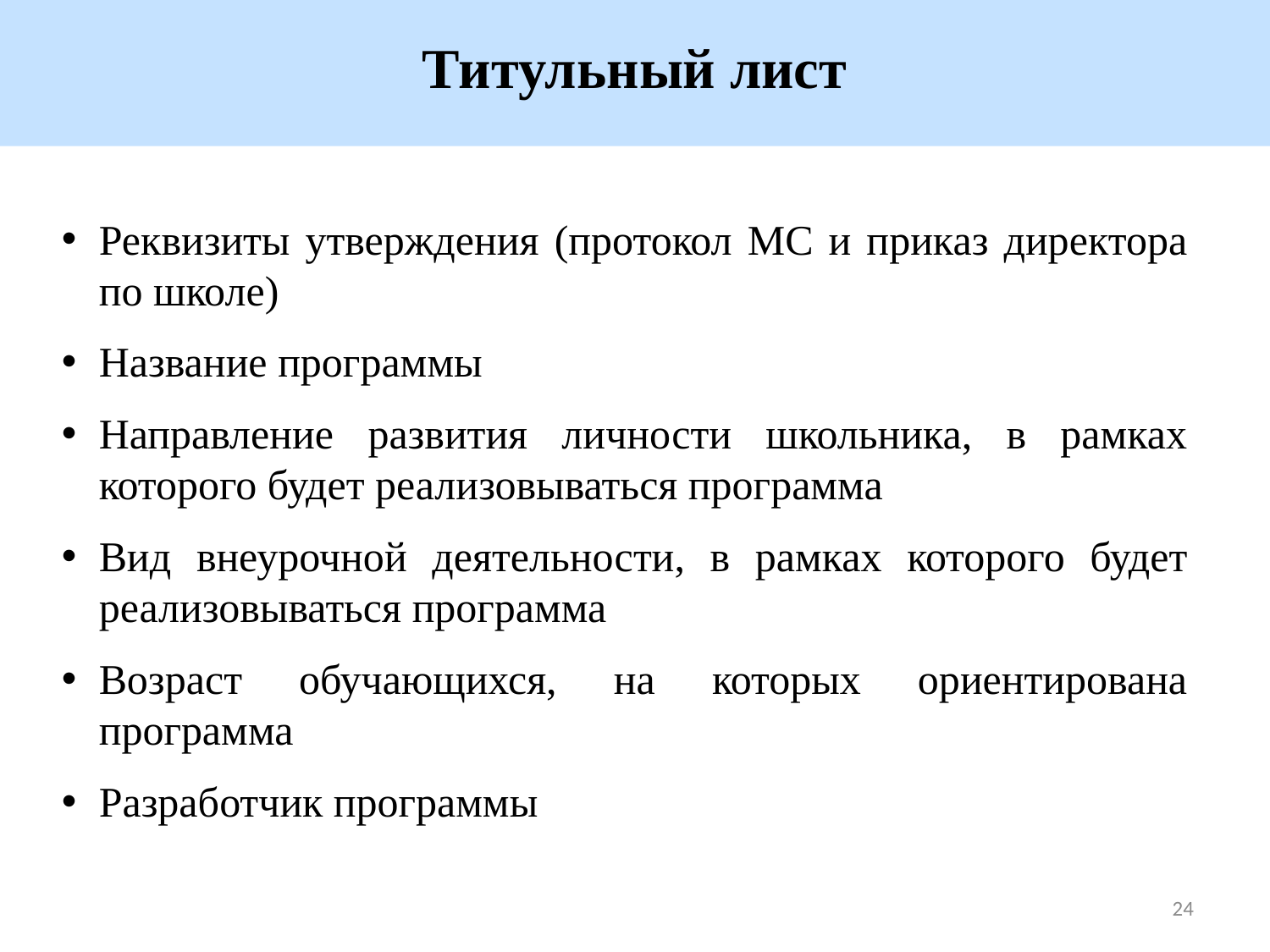

Титульный лист
Реквизиты утверждения (протокол МС и приказ директора по школе)

Название программы

Направление развития личности школьника, в рамках которого будет реализовываться программа

Вид внеурочной деятельности, в рамках которого будет реализовываться программа

Возраст обучающихся, на которых ориентирована программа

Разработчик программы
24